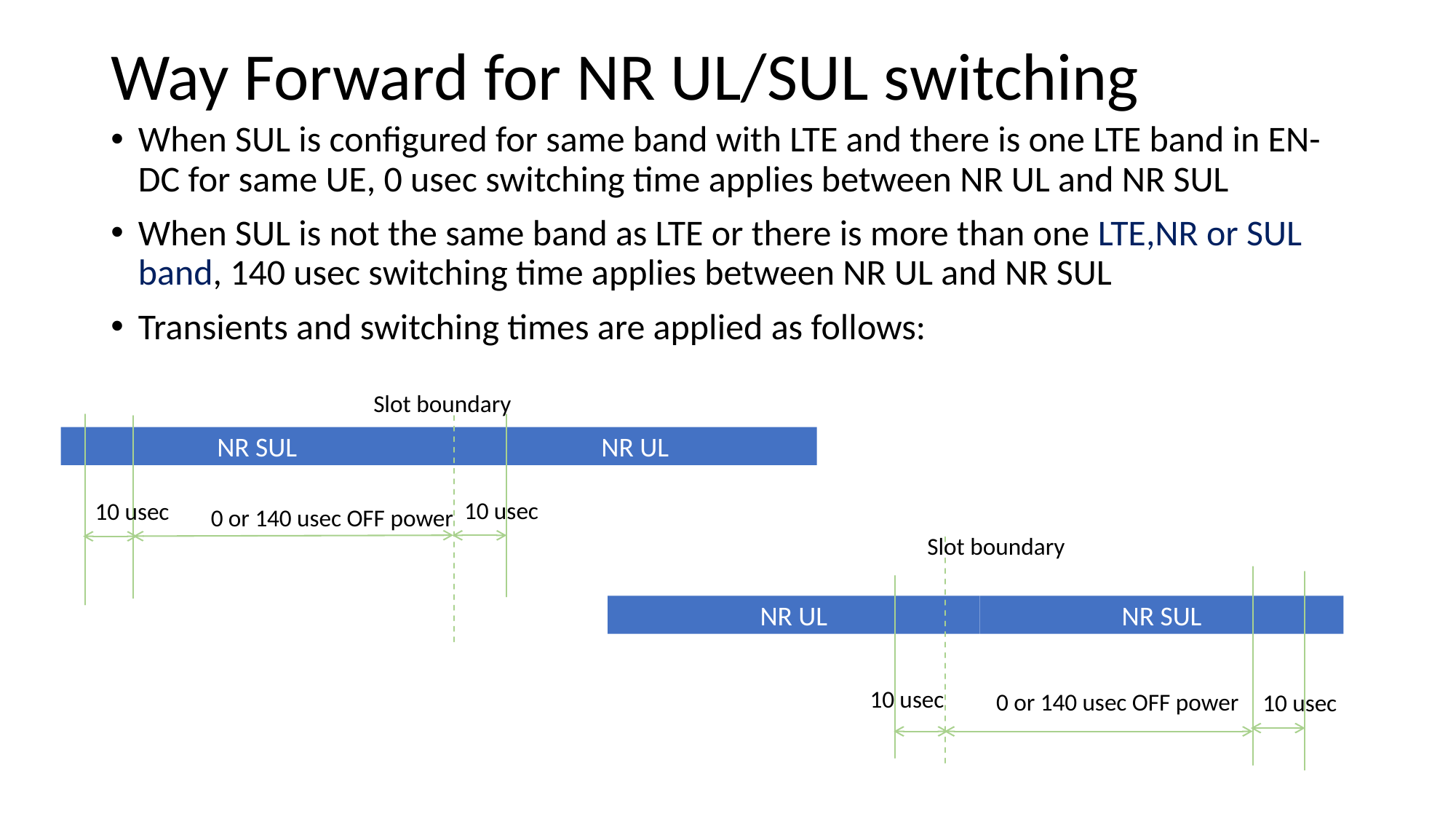

# Way Forward for NR UL/SUL switching
When SUL is configured for same band with LTE and there is one LTE band in EN-DC for same UE, 0 usec switching time applies between NR UL and NR SUL
When SUL is not the same band as LTE or there is more than one LTE,NR or SUL band, 140 usec switching time applies between NR UL and NR SUL
Transients and switching times are applied as follows:

Slot boundary
NR SUL
NR UL
10 usec
10 usec
0 or 140 usec OFF power
Slot boundary
NR UL
NR SUL
10 usec
0 or 140 usec OFF power
10 usec